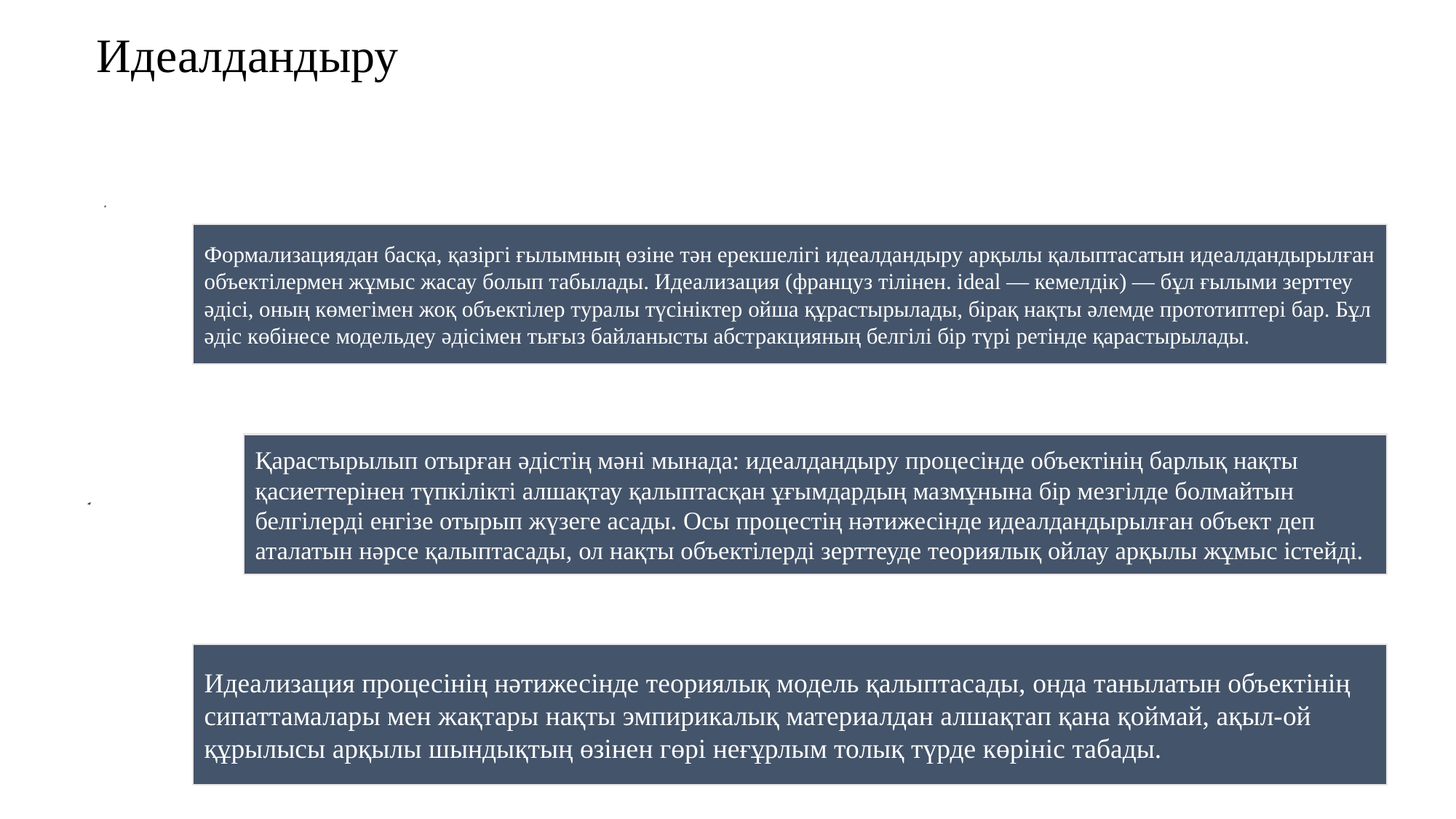

# Идеалдандыру
Формализациядан басқа, қазіргі ғылымның өзіне тән ерекшелігі идеалдандыру арқылы қалыптасатын идеалдандырылған объектілермен жұмыс жасау болып табылады. Идеализация (француз тілінен. ideal — кемелдік) — бұл ғылыми зерттеу әдісі, оның көмегімен жоқ объектілер туралы түсініктер ойша құрастырылады, бірақ нақты әлемде прототиптері бар. Бұл әдіс көбінесе модельдеу әдісімен тығыз байланысты абстракцияның белгілі бір түрі ретінде қарастырылады.
Қарастырылып отырған әдістің мәні мынада: идеалдандыру процесінде объектінің барлық нақты қасиеттерінен түпкілікті алшақтау қалыптасқан ұғымдардың мазмұнына бір мезгілде болмайтын белгілерді енгізе отырып жүзеге асады. Осы процестің нәтижесінде идеалдандырылған объект деп аталатын нәрсе қалыптасады, ол нақты объектілерді зерттеуде теориялық ойлау арқылы жұмыс істейді.
Идеализация процесінің нәтижесінде теориялық модель қалыптасады, онда танылатын объектінің сипаттамалары мен жақтары нақты эмпирикалық материалдан алшақтап қана қоймай, ақыл-ой құрылысы арқылы шындықтың өзінен гөрі неғұрлым толық түрде көрініс табады.